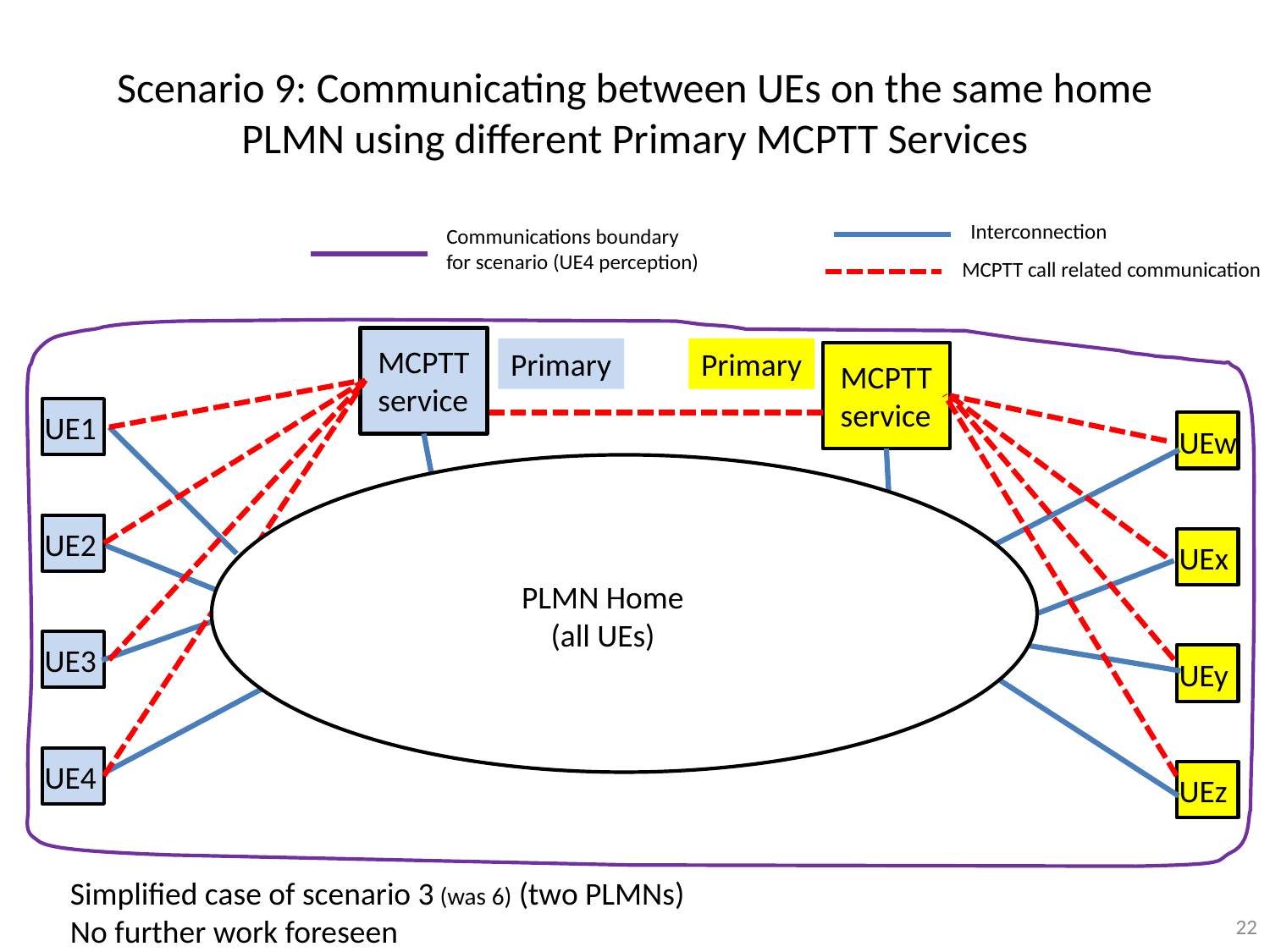

# Scenario 9: Communicating between UEs on the same home PLMN using different Primary MCPTT Services
Interconnection
Communications boundary for scenario (UE4 perception)
MCPTT call related communication

MCPTT
service
Primary
Primary

MCPTT
service

UE1

UEw

UE2

UEx
PLMN Home
(all UEs)

UE3

UEy

UE4

UEz
Simplified case of scenario 3 (was 6) (two PLMNs)
No further work foreseen
22